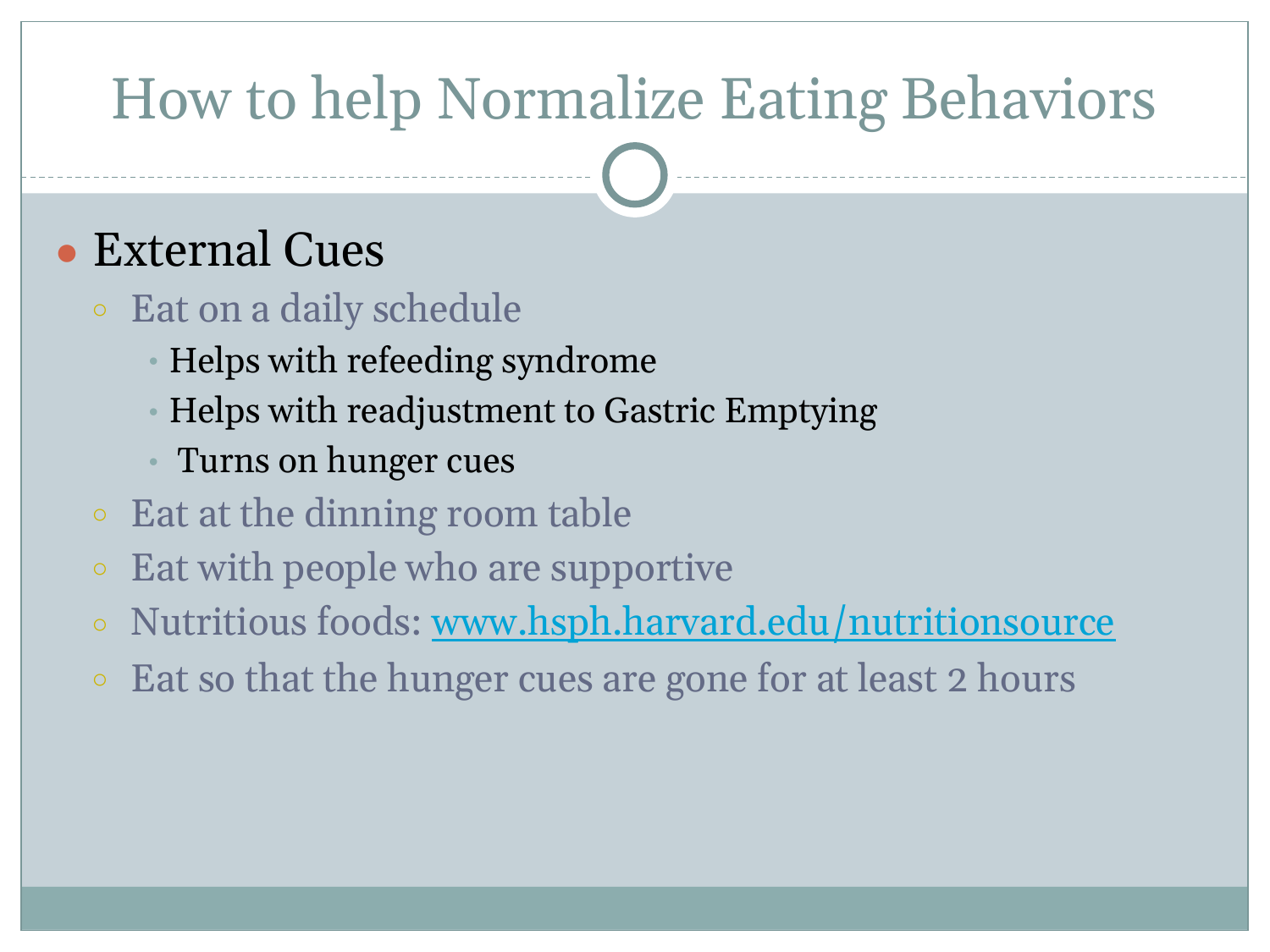

# How to help Normalize Eating Behaviors
External Cues
Eat on a daily schedule
Helps with refeeding syndrome
Helps with readjustment to Gastric Emptying
 Turns on hunger cues
Eat at the dinning room table
Eat with people who are supportive
Nutritious foods: www.hsph.harvard.edu/nutritionsource
Eat so that the hunger cues are gone for at least 2 hours